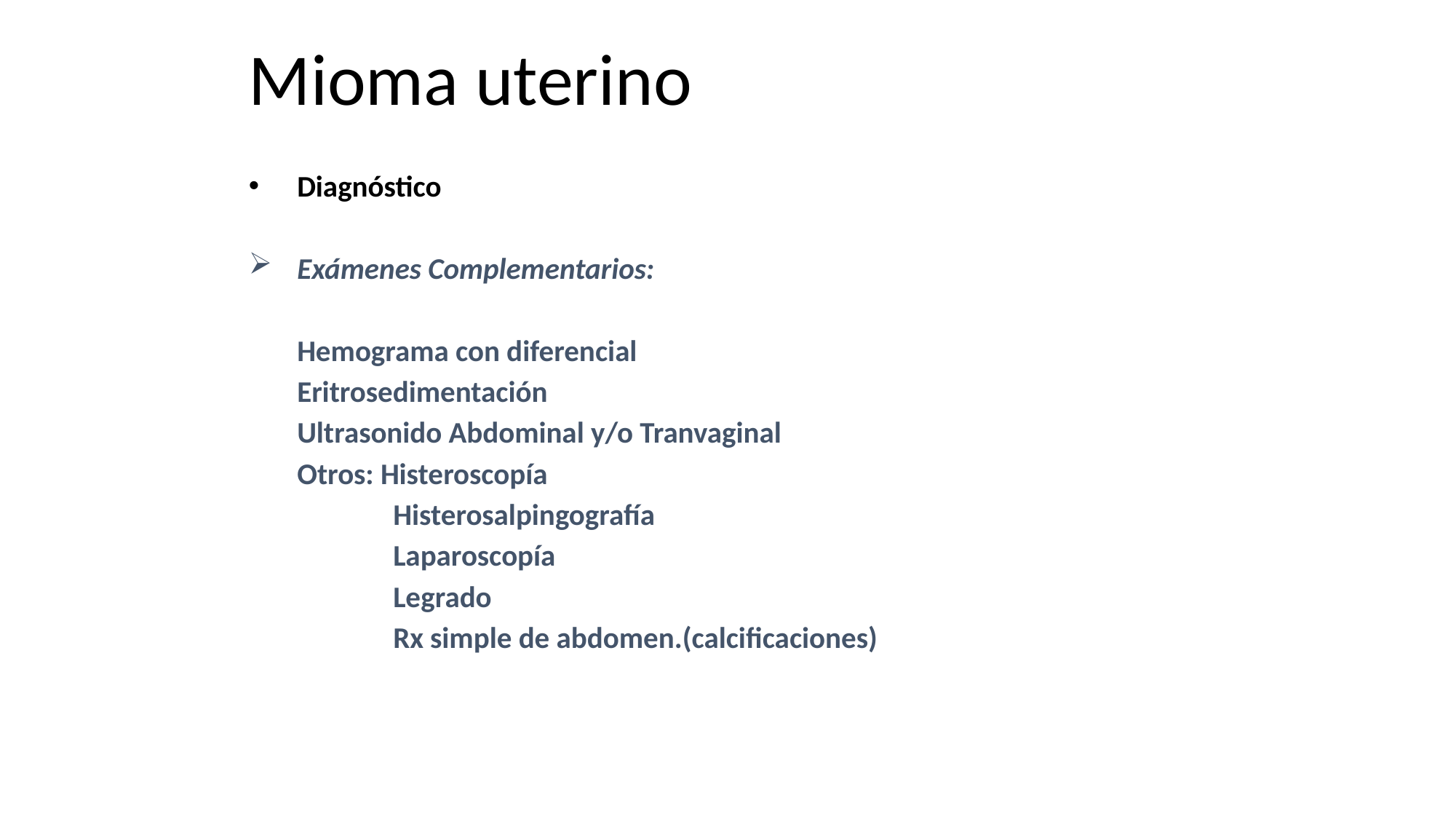

# Mioma uterino
Diagnóstico

Exámenes Complementarios:

 		Hemograma con diferencial
 		Eritrosedimentación
 		Ultrasonido Abdominal y/o Tranvaginal
 		Otros: Histeroscopía
                	 Histerosalpingografía
               	 Laparoscopía
		      	 Legrado
                	 Rx simple de abdomen.(calcificaciones)